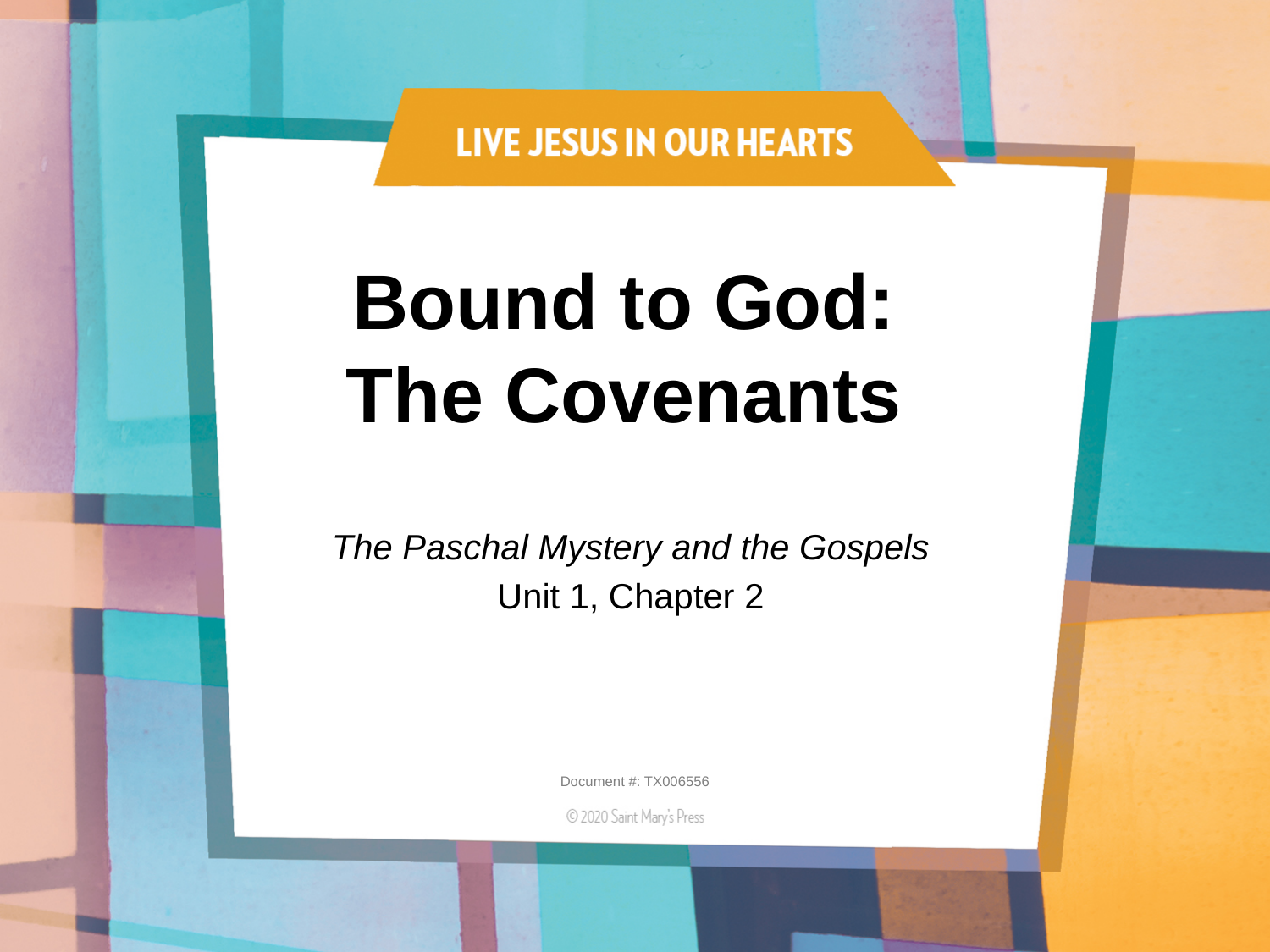

# Bound to God: The Covenants
The Paschal Mystery and the Gospels
Unit 1, Chapter 2
Document #: TX006556